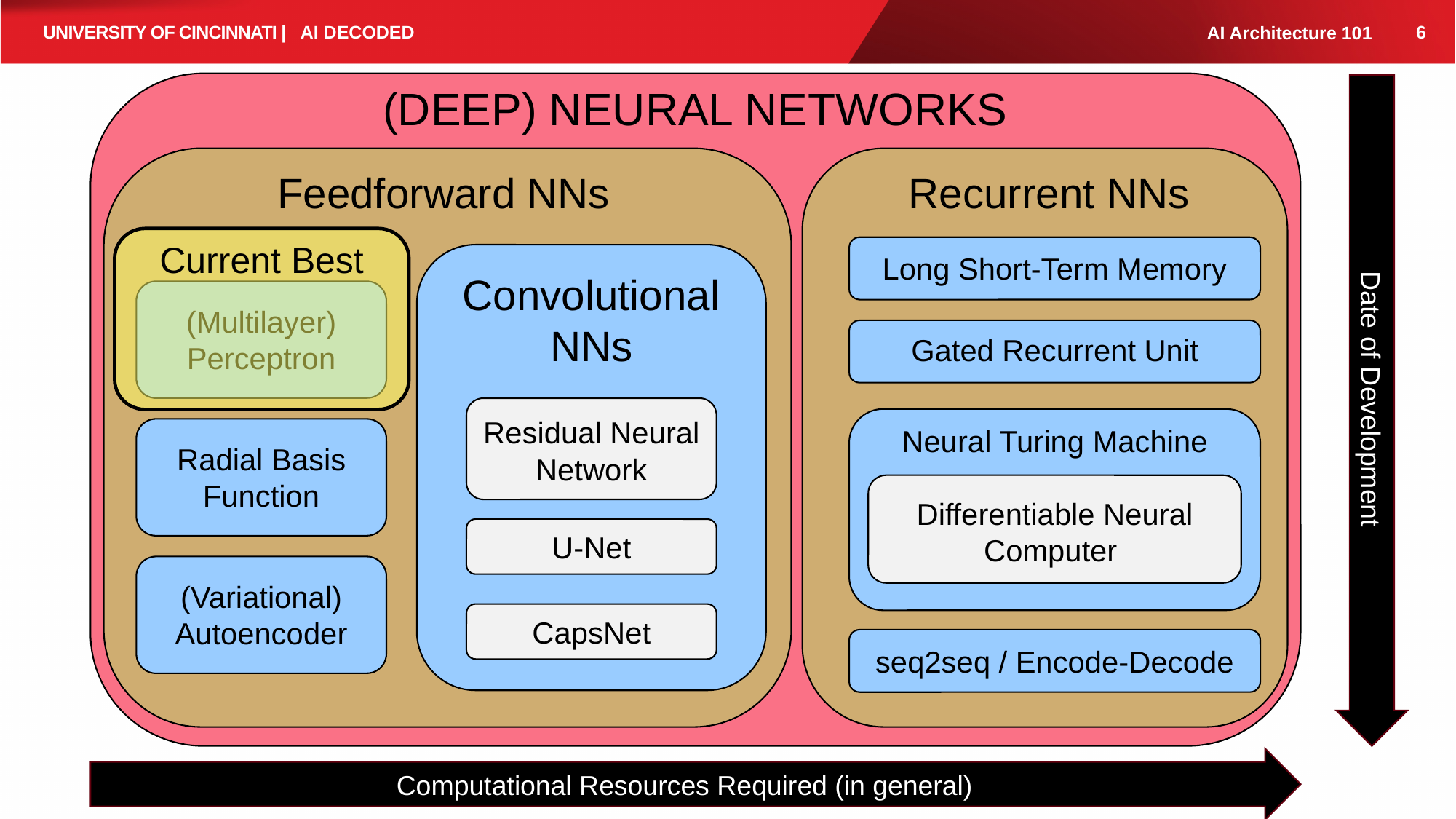

AI Decoded
6
AI Architecture 101

(DEEP) NEURAL NETWORKS

Feedforward NNs

Recurrent NNs

Current Best

Long Short-Term Memory

Gated Recurrent Unit

Neural Turing Machine

Differentiable Neural Computer

seq2seq / Encode-Decode

Convolutional NNs

Residual Neural Network

U-Net

CapsNet

(Multilayer)
Perceptron

Radial Basis Function

(Variational)
Autoencoder
Date of Development
Computational Resources Required (in general)